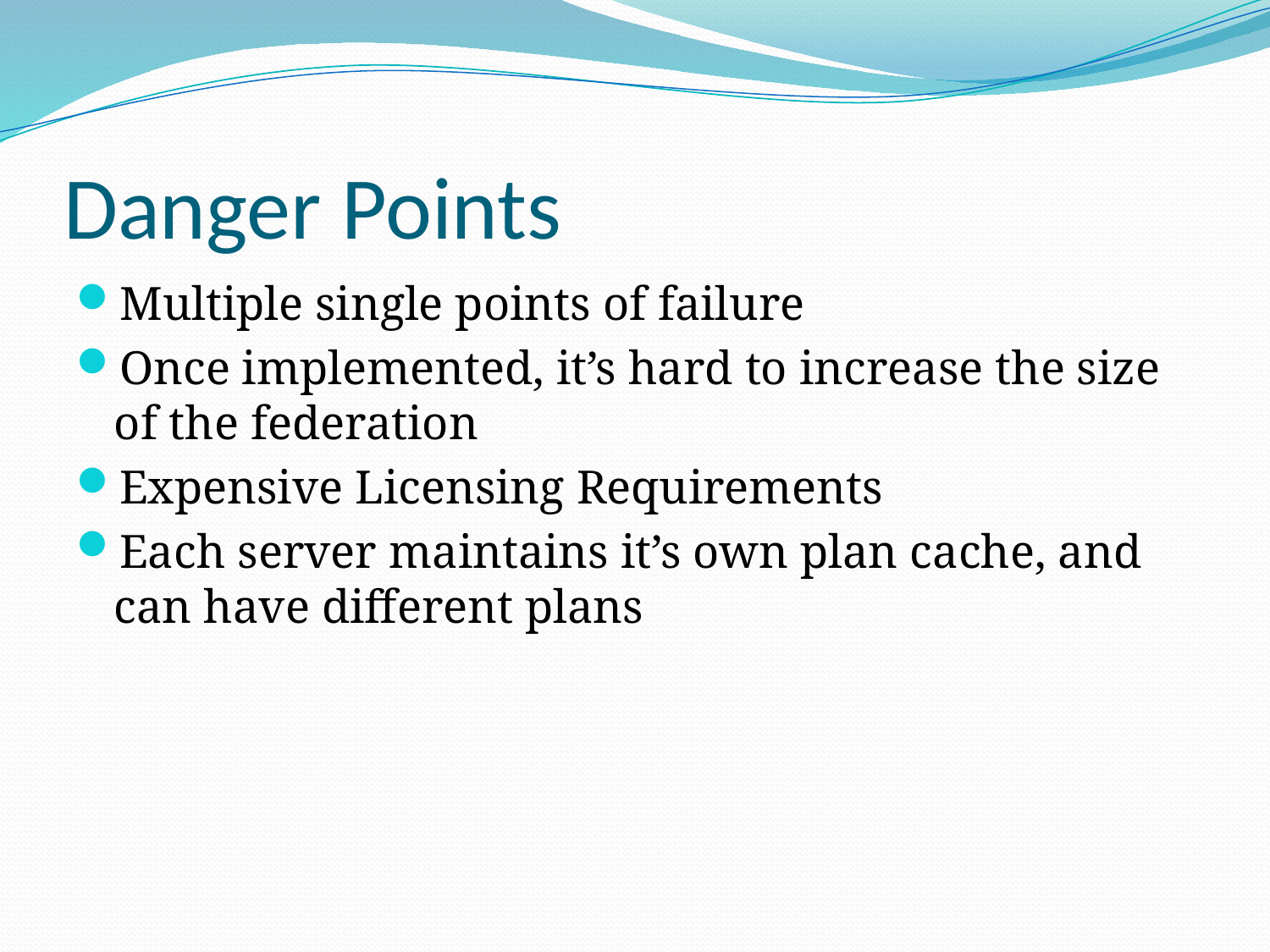

# Danger Points
Multiple single points of failure
Once implemented, it’s hard to increase the size of the federation
Expensive Licensing Requirements
Each server maintains it’s own plan cache, and can have different plans